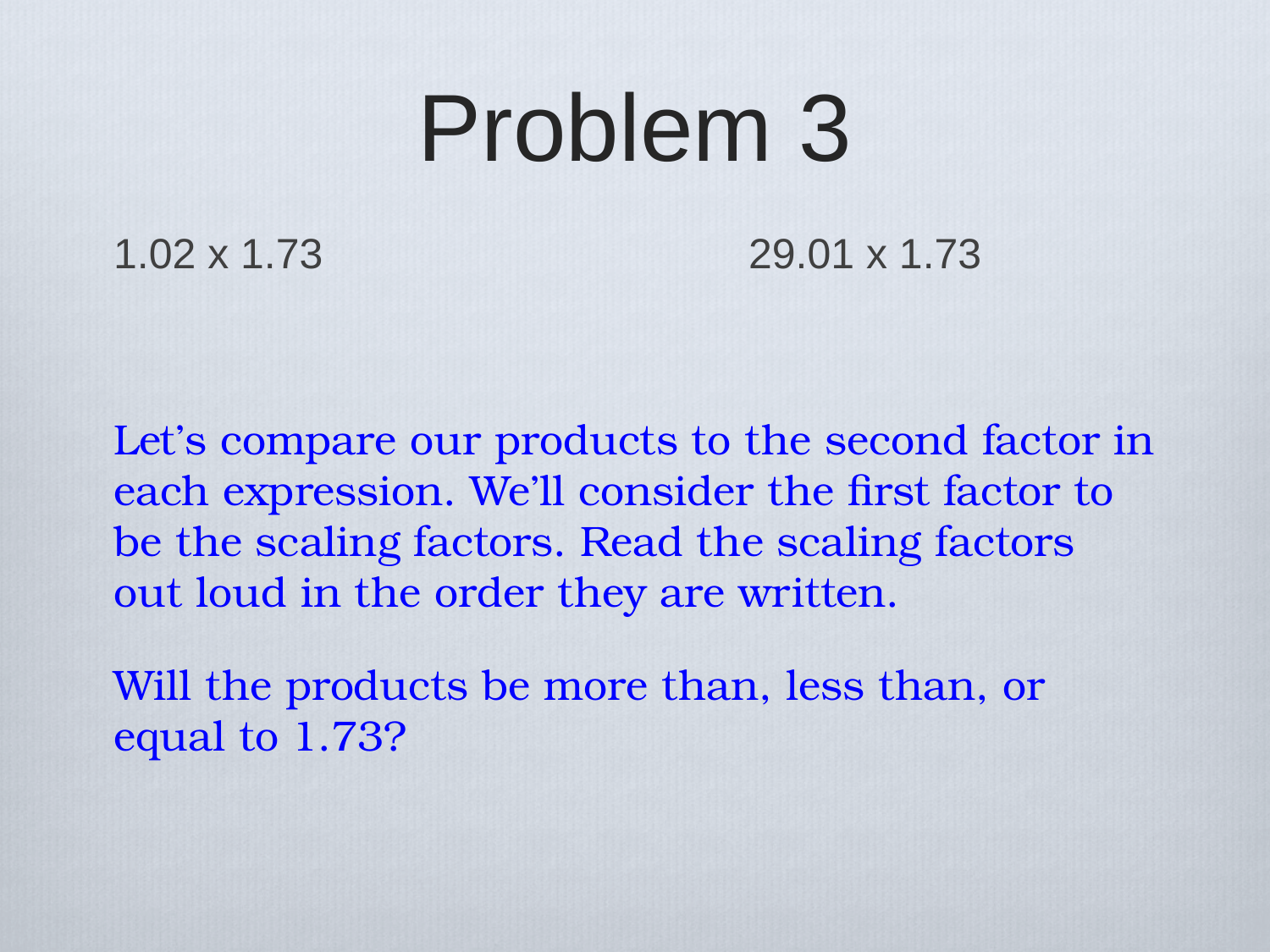

# Problem 3
1.02 x 1.73				29.01 x 1.73

Let’s compare our products to the second factor in each expression. We’ll consider the first factor to be the scaling factors. Read the scaling factors out loud in the order they are written.
Will the products be more than, less than, or equal to 1.73?